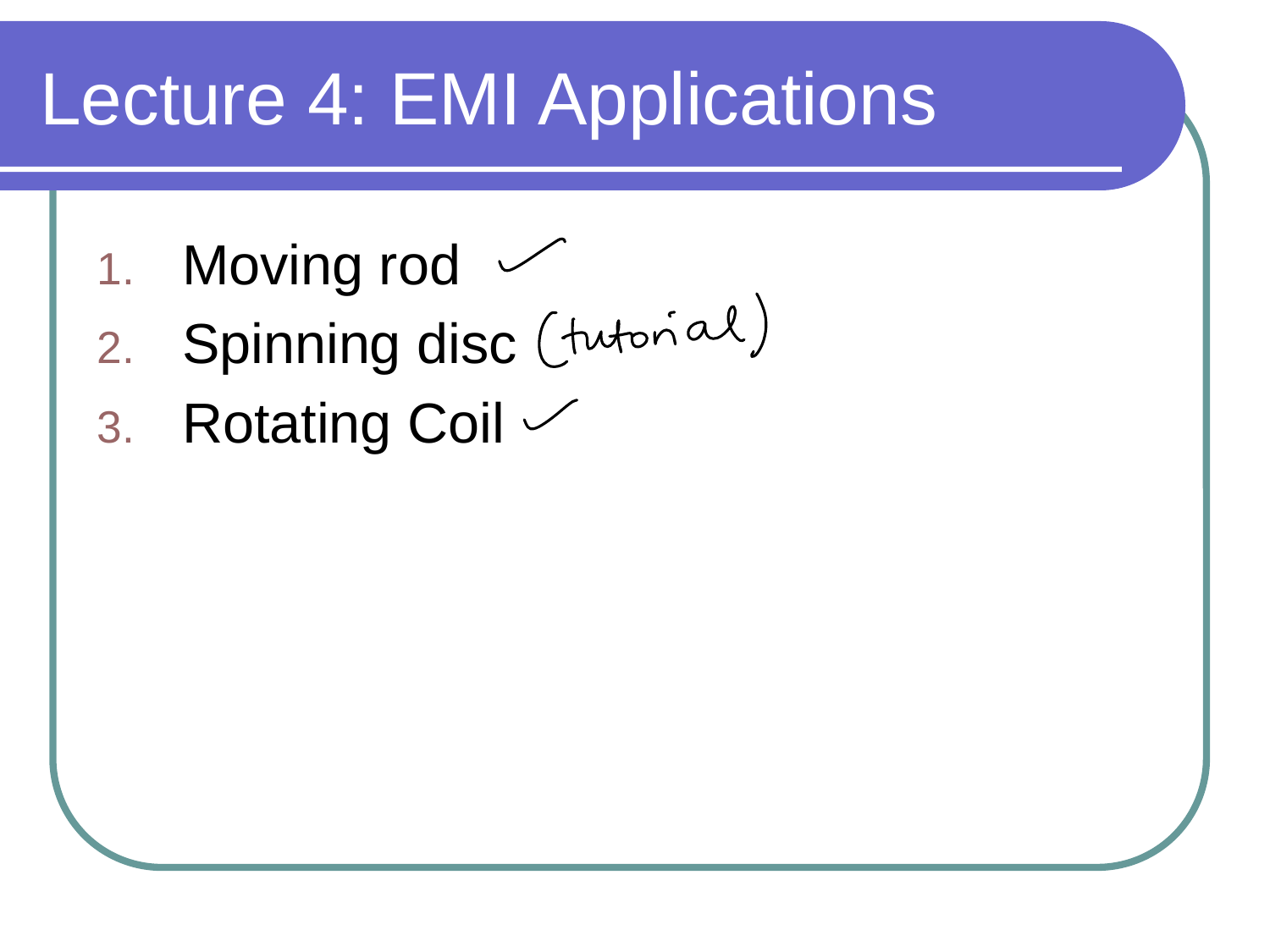

# Lecture 4: EMI Applications
Moving rod
Spinning disc
Rotating Coil